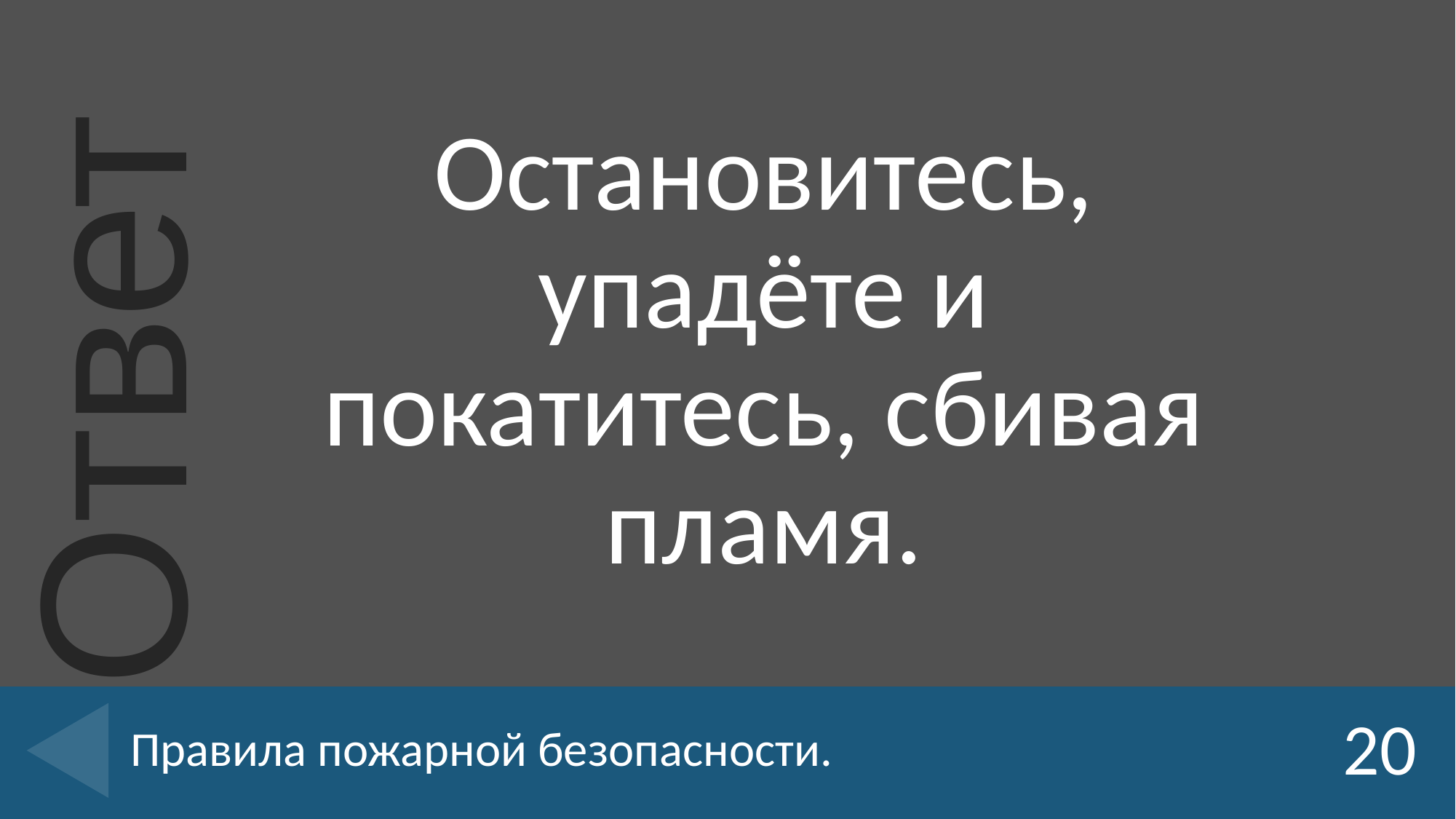

Остановитесь, упадёте и покатитесь, сбивая пламя.
# Правила пожарной безопасности.
20